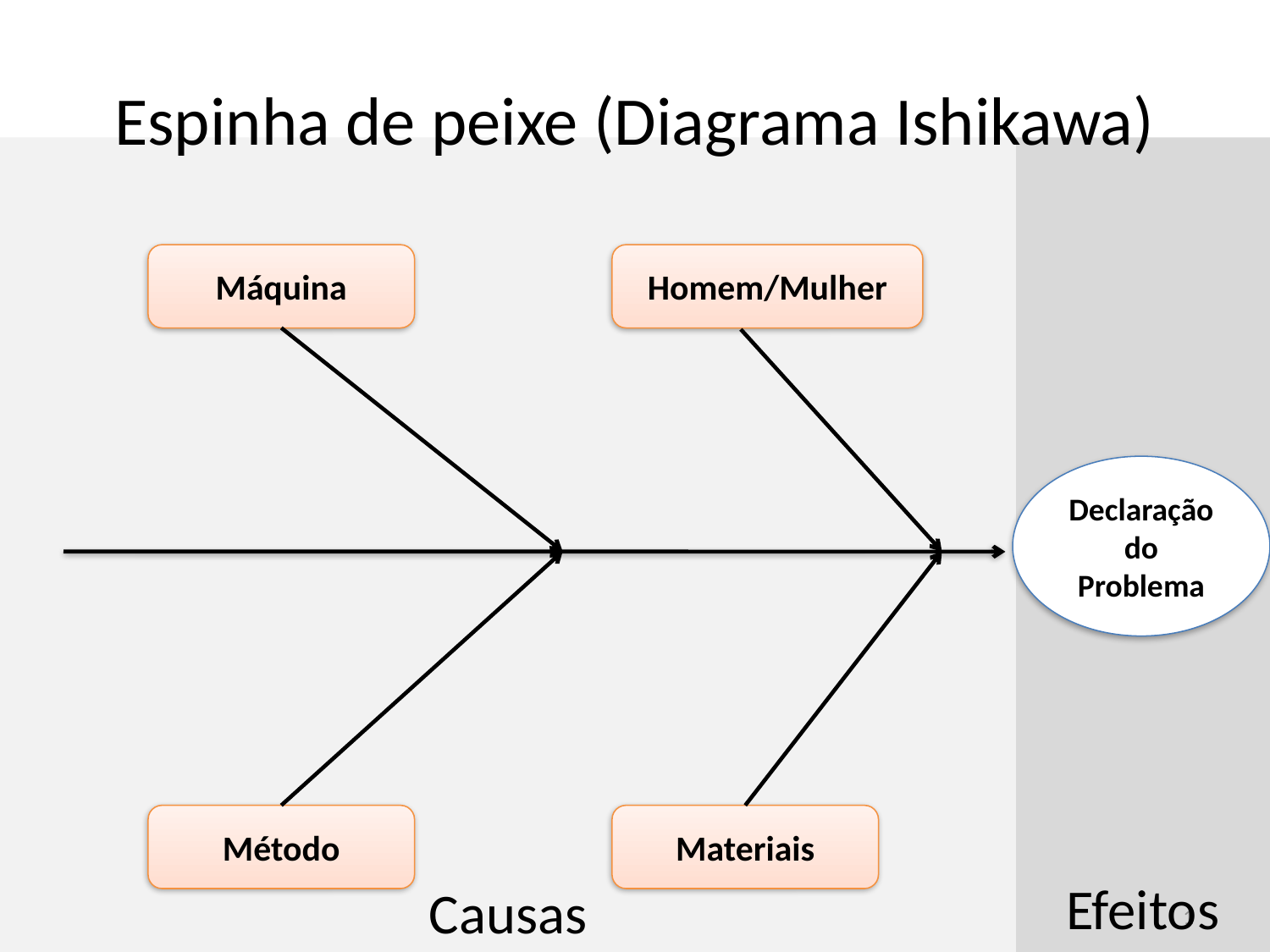

# Espinha de peixe (Diagrama Ishikawa)

Máquina
Homem/Mulher
Declaração do Problema
Método
Materiais
Efeitos
Causas
1